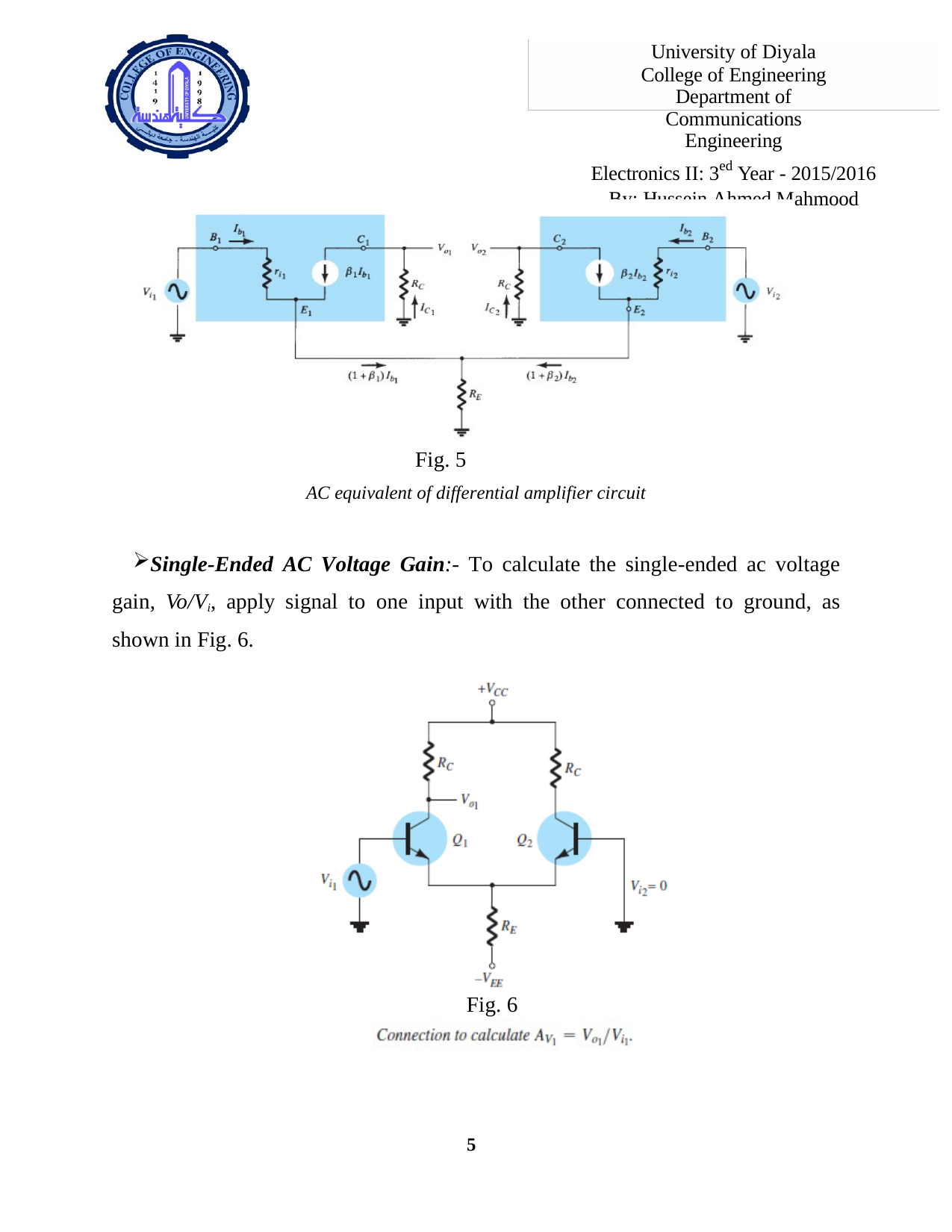

University of Diyala College of Engineering
Department of Communications Engineering
Electronics II: 3ed Year - 2015/2016 By: Hussein Ahmed Mahmood

Fig. 5

AC equivalent of differential amplifier circuit

Single-Ended AC Voltage Gain:- To calculate the single-ended ac voltage gain, Vo/Vi, apply signal to one input with the other connected to ground, as shown in Fig. 6.

Fig. 6

5